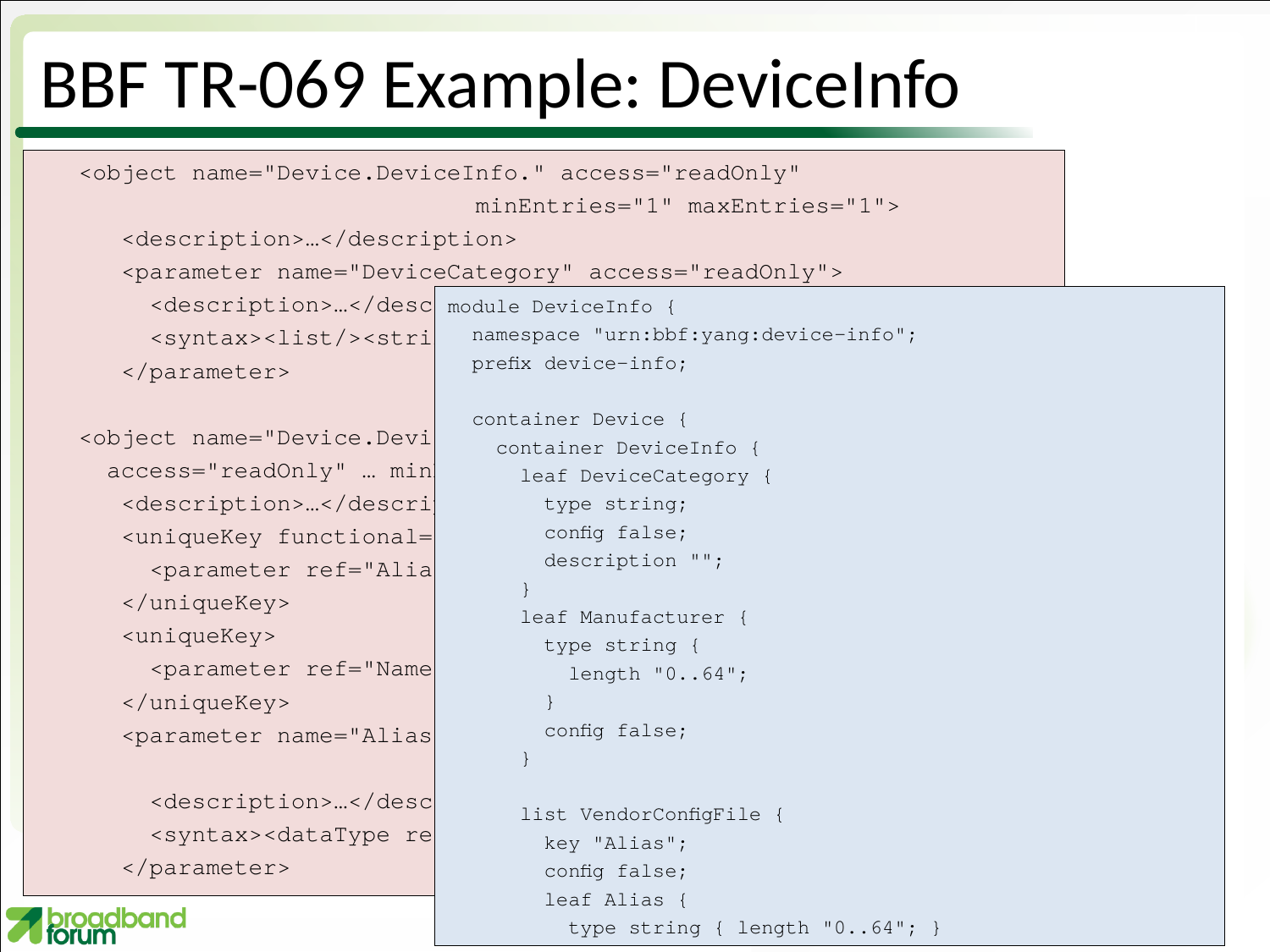

# BBF TR-069 Example: DeviceInfo
   <object name="Device.DeviceInfo." access="readOnly"
                               minEntries="1" maxEntries="1">
      <description>…</description>
      <parameter name="DeviceCategory" access="readOnly">
        <description>…</description>
        <syntax><list/><string/></syntax>
      </parameter>

   <object name="Device.DeviceInfo.VendorConfigFile.{i}."
     access="readOnly" … minEntries="0" maxEntries="unbounded">
      <description>…</description>
      <uniqueKey functional="false">
        <parameter ref="Alias"/>
      </uniqueKey>
      <uniqueKey>
        <parameter ref="Name"/>
      </uniqueKey>
      <parameter name="Alias" access="readWrite"
                                     activeNotify="canDeny">
        <description>…</description>
        <syntax><dataType ref="Alias"/></syntax>
      </parameter>
module DeviceInfo {
  namespace "urn:bbf:yang:device-info";
  prefix device-info;

  container Device {
    container DeviceInfo {
      leaf DeviceCategory {
        type string;
        config false;
        description "";
      }
      leaf Manufacturer {
        type string {
          length "0..64";
        }
        config false;
      }

      list VendorConfigFile {
        key "Alias";
        config false;
        leaf Alias {
          type string { length "0..64"; }